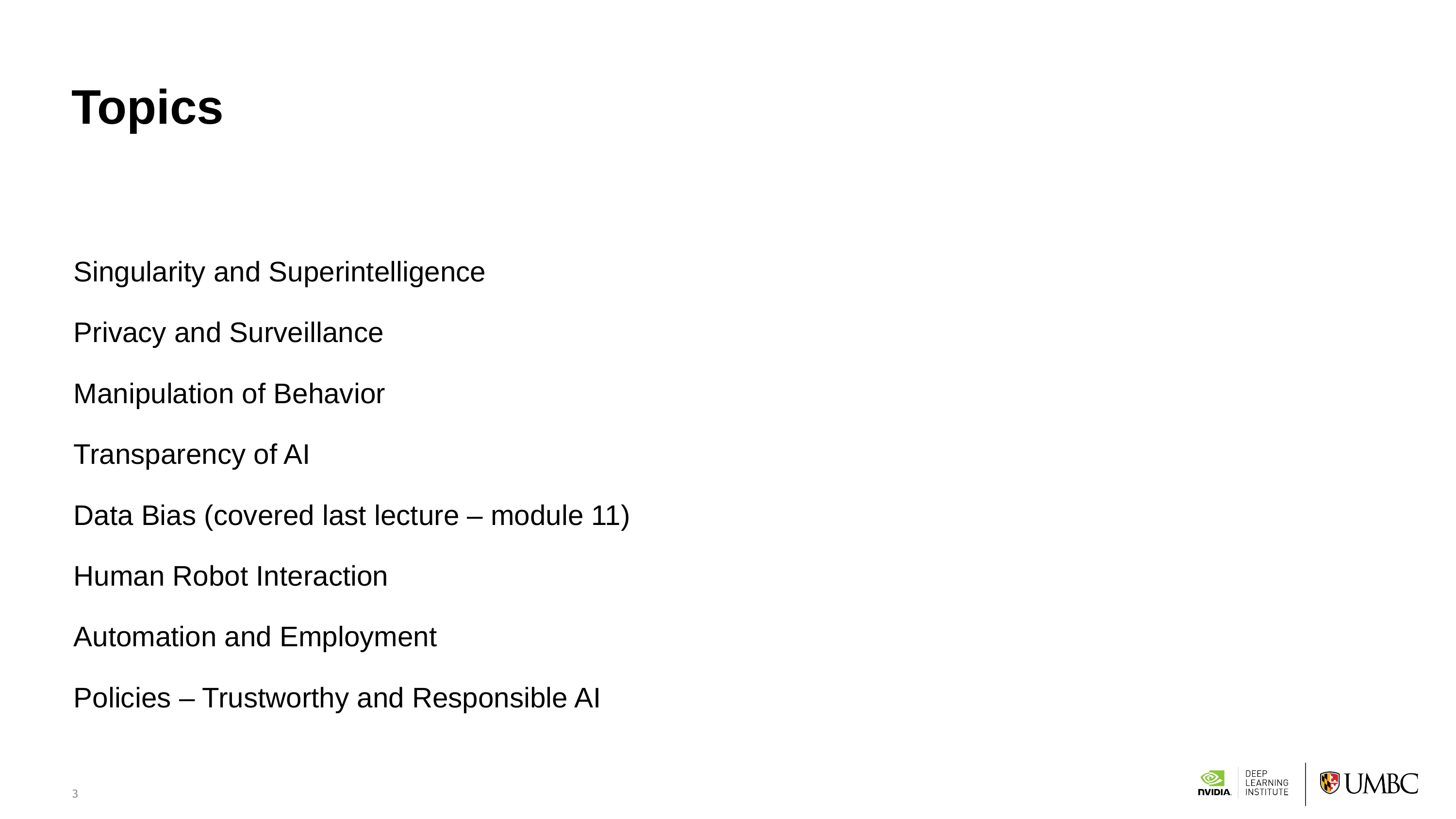

# Topics
Singularity and Superintelligence
Privacy and Surveillance
Manipulation of Behavior
Transparency of AI
Data Bias (covered last lecture – module 11)
Human Robot Interaction
Automation and Employment
Policies – Trustworthy and Responsible AI